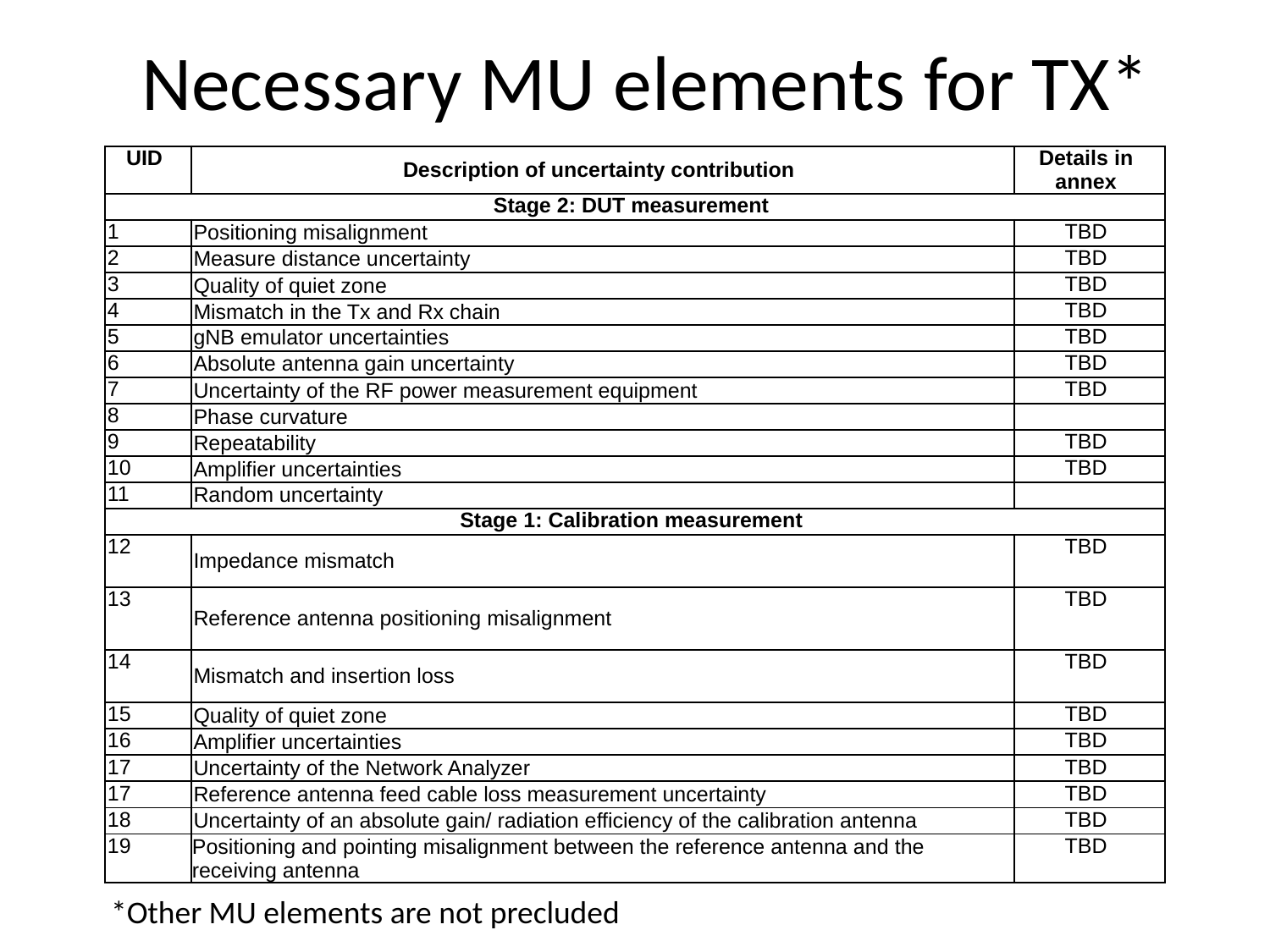

# Necessary MU elements for TX*
| UID | Description of uncertainty contribution | Details in annex |
| --- | --- | --- |
| Stage 2: DUT measurement |  |  |
| 1 | Positioning misalignment | TBD |
| 2 | Measure distance uncertainty | TBD |
| 3 | Quality of quiet zone | TBD |
| 4 | Mismatch in the Tx and Rx chain | TBD |
| 5 | gNB emulator uncertainties | TBD |
| 6 | Absolute antenna gain uncertainty | TBD |
| 7 | Uncertainty of the RF power measurement equipment | TBD |
| 8 | Phase curvature |  |
| 9 | Repeatability | TBD |
| 10 | Amplifier uncertainties | TBD |
| 11 | Random uncertainty |  |
| Stage 1: Calibration measurement |  |  |
| 12 | Impedance mismatch | TBD |
| 13 | Reference antenna positioning misalignment | TBD |
| 14 | Mismatch and insertion loss | TBD |
| 15 | Quality of quiet zone | TBD |
| 16 | Amplifier uncertainties | TBD |
| 17 | Uncertainty of the Network Analyzer | TBD |
| 17 | Reference antenna feed cable loss measurement uncertainty | TBD |
| 18 | Uncertainty of an absolute gain/ radiation efficiency of the calibration antenna | TBD |
| 19 | Positioning and pointing misalignment between the reference antenna and the receiving antenna | TBD |
*Other MU elements are not precluded